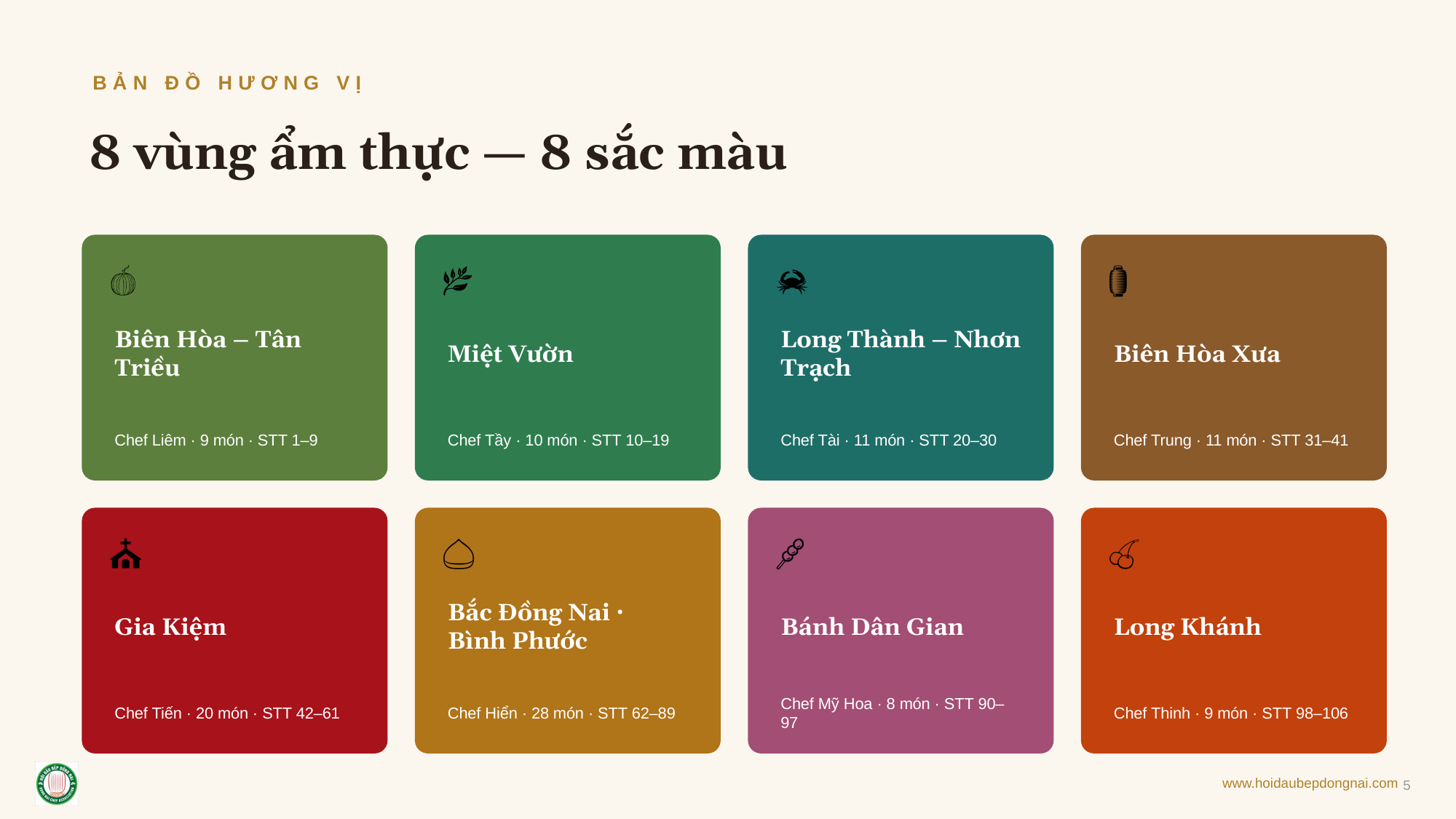

BẢN ĐỒ HƯƠNG VỊ
8 vùng ẩm thực — 8 sắc màu

🍈
🌿
🦀
🏮
Biên Hòa – Tân Triều
Miệt Vườn
Long Thành – Nhơn Trạch
Biên Hòa Xưa
Chef Liêm · 9 món · STT 1–9
Chef Tầy · 10 món · STT 10–19
Chef Tài · 11 món · STT 20–30
Chef Trung · 11 món · STT 31–41

⛪
🌰
🍡
🍒
Gia Kiệm
Bắc Đồng Nai · Bình Phước
Bánh Dân Gian
Long Khánh
Chef Tiến · 20 món · STT 42–61
Chef Hiển · 28 món · STT 62–89
Chef Mỹ Hoa · 8 món · STT 90–97
Chef Thinh · 9 món · STT 98–106
5